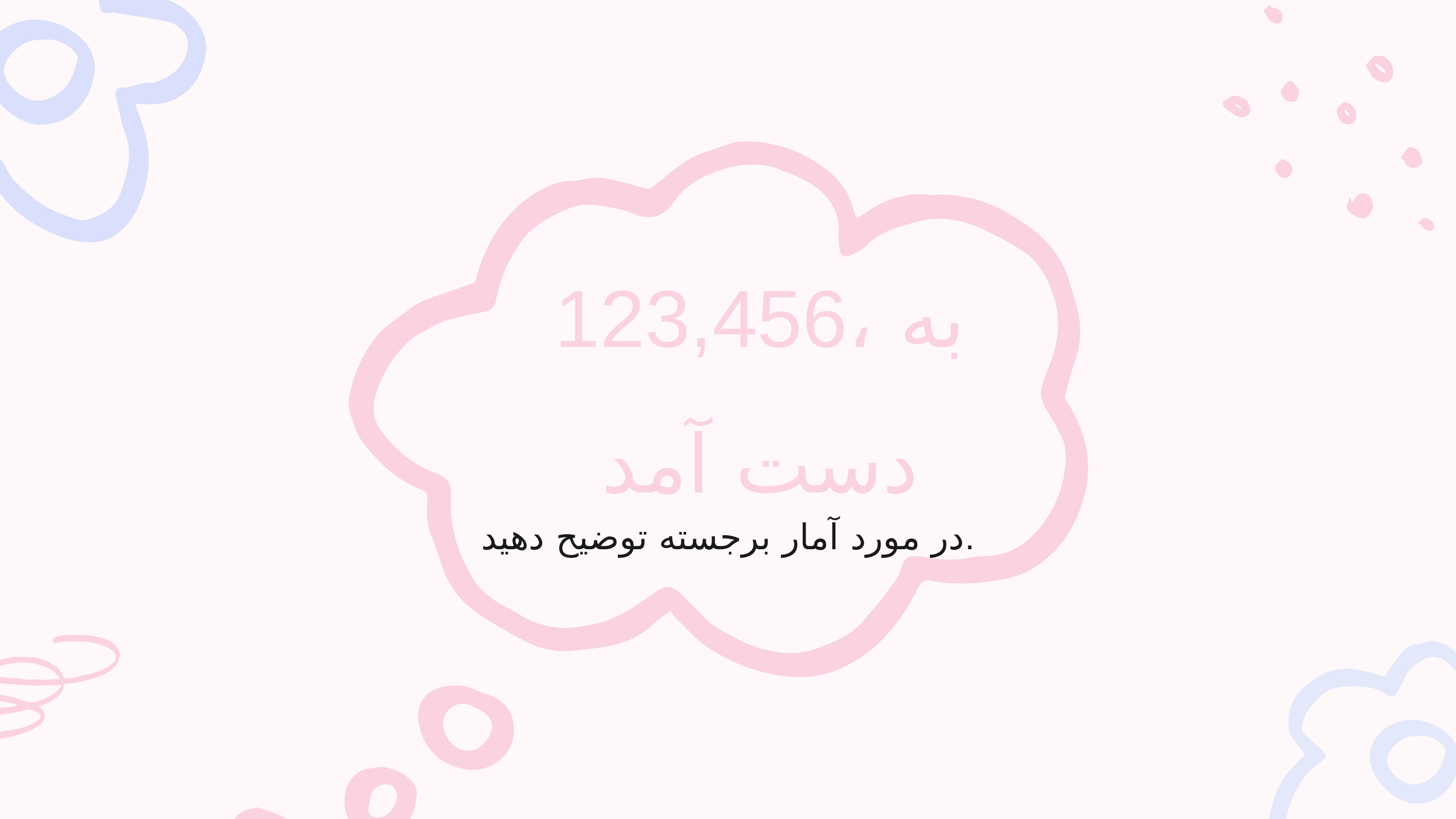

123,456، به دست آمد
در مورد آمار برجسته توضیح دهید.